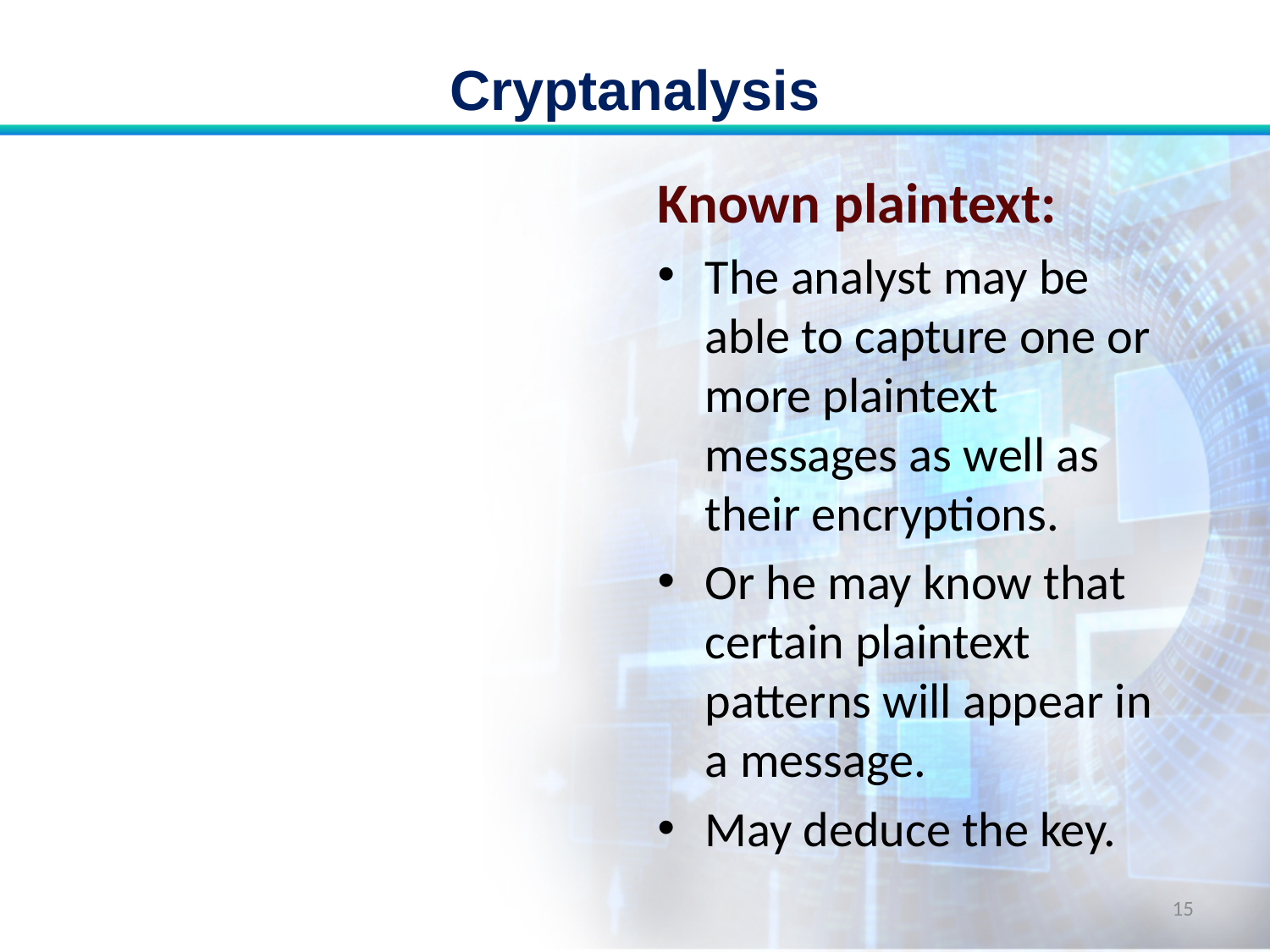

# Cryptanalysis
Known plaintext:
The analyst may be able to capture one or more plaintext messages as well as their encryptions.
Or he may know that certain plaintext patterns will appear in a message.
May deduce the key.

15